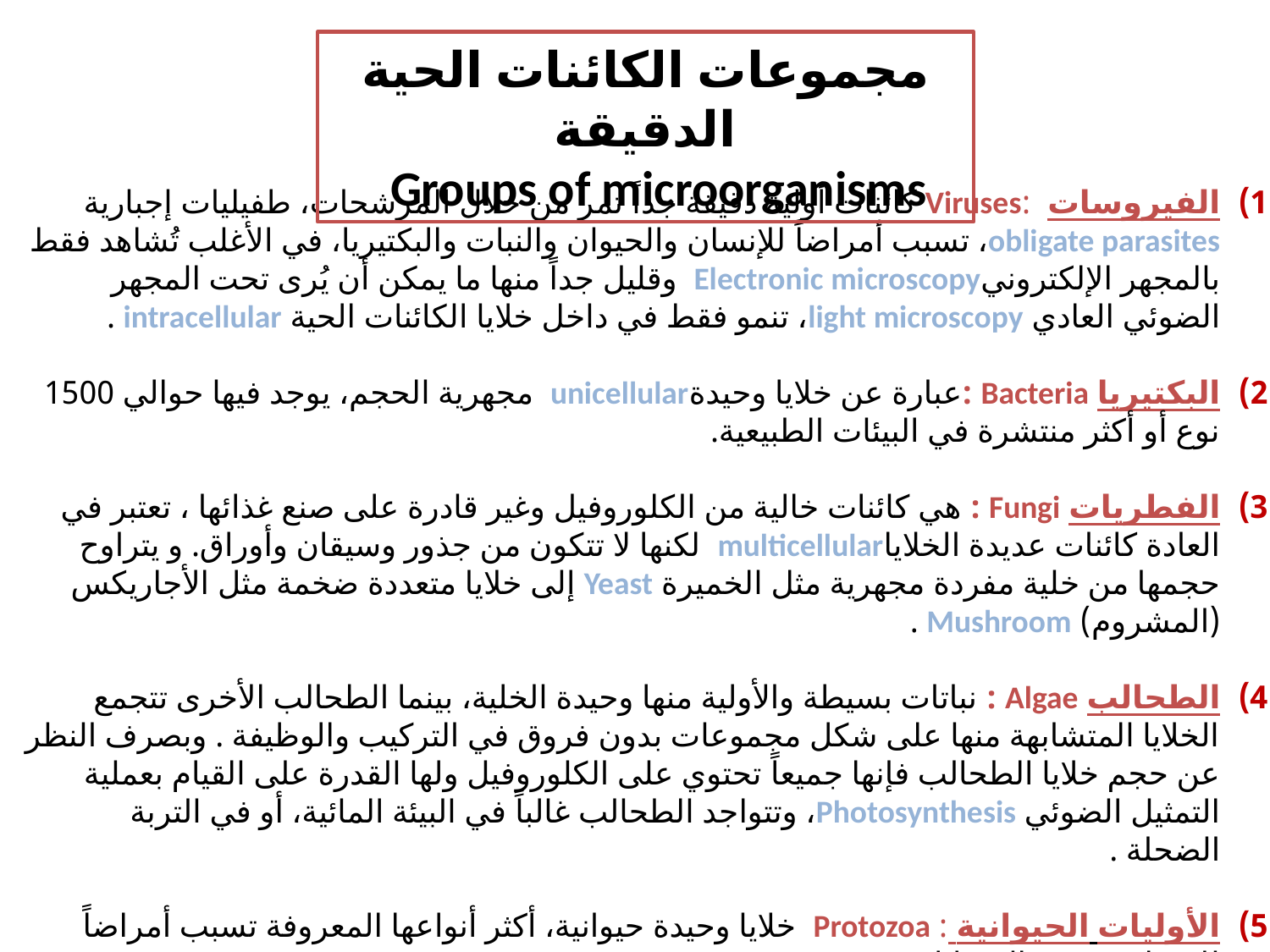

مجموعات الكائنات الحية الدقيقة
Groups of microorganisms
الفيروسات  :Viruses كائنات أولية دقيقة جداً تمر من خلال المرشحات، طفيليات إجبارية  obligate parasites، تسبب أمراضاً للإنسان والحيوان والنبات والبكتيريا، في الأغلب تُشاهد فقط بالمجهر الإلكترونيElectronic microscopy  وقليل جداً منها ما يمكن أن يُرى تحت المجهر الضوئي العادي light microscopy، تنمو فقط في داخل خلايا الكائنات الحية intracellular .

البكتيريا Bacteria :عبارة عن خلايا وحيدةunicellular  مجهرية الحجم، يوجد فيها حوالي 1500 نوع أو أكثر منتشرة في البيئات الطبيعية.

الفطريات Fungi : هي كائنات خالية من الكلوروفيل وغير قادرة على صنع غذائها ، تعتبر في العادة كائنات عديدة الخلاياmulticellular  لكنها لا تتكون من جذور وسيقان وأوراق. و يتراوح حجمها من خلية مفردة مجهرية مثل الخميرة Yeast إلى خلايا متعددة ضخمة مثل الأجاريكس (المشروم) Mushroom .

الطحالب Algae : نباتات بسيطة والأولية منها وحيدة الخلية، بينما الطحالب الأخرى تتجمع الخلايا المتشابهة منها على شكل مجموعات بدون فروق في التركيب والوظيفة . وبصرف النظر عن حجم خلايا الطحالب فإنها جميعاً تحتوي على الكلوروفيل ولها القدرة على القيام بعملية التمثيل الضوئي Photosynthesis، وتتواجد الطحالب غالباً في البيئة المائية، أو في التربة الضحلة .

الأوليات الحيوانية : Protozoa  خلايا وحيدة حيوانية، أكثر أنواعها المعروفة تسبب أمراضاً للإنسان وبعض الحيوانات .